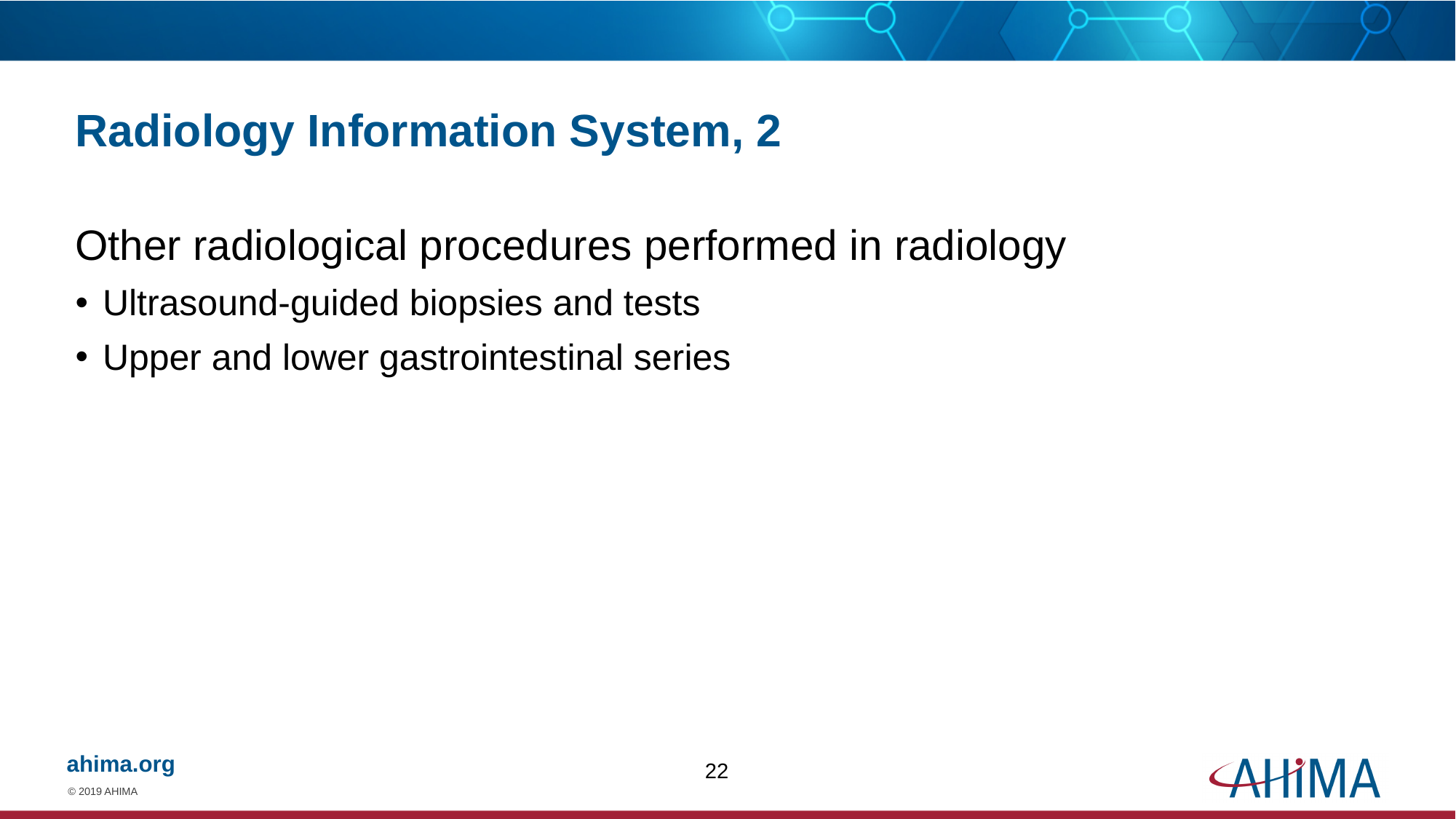

# Radiology Information System, 2
Other radiological procedures performed in radiology
Ultrasound-guided biopsies and tests
Upper and lower gastrointestinal series